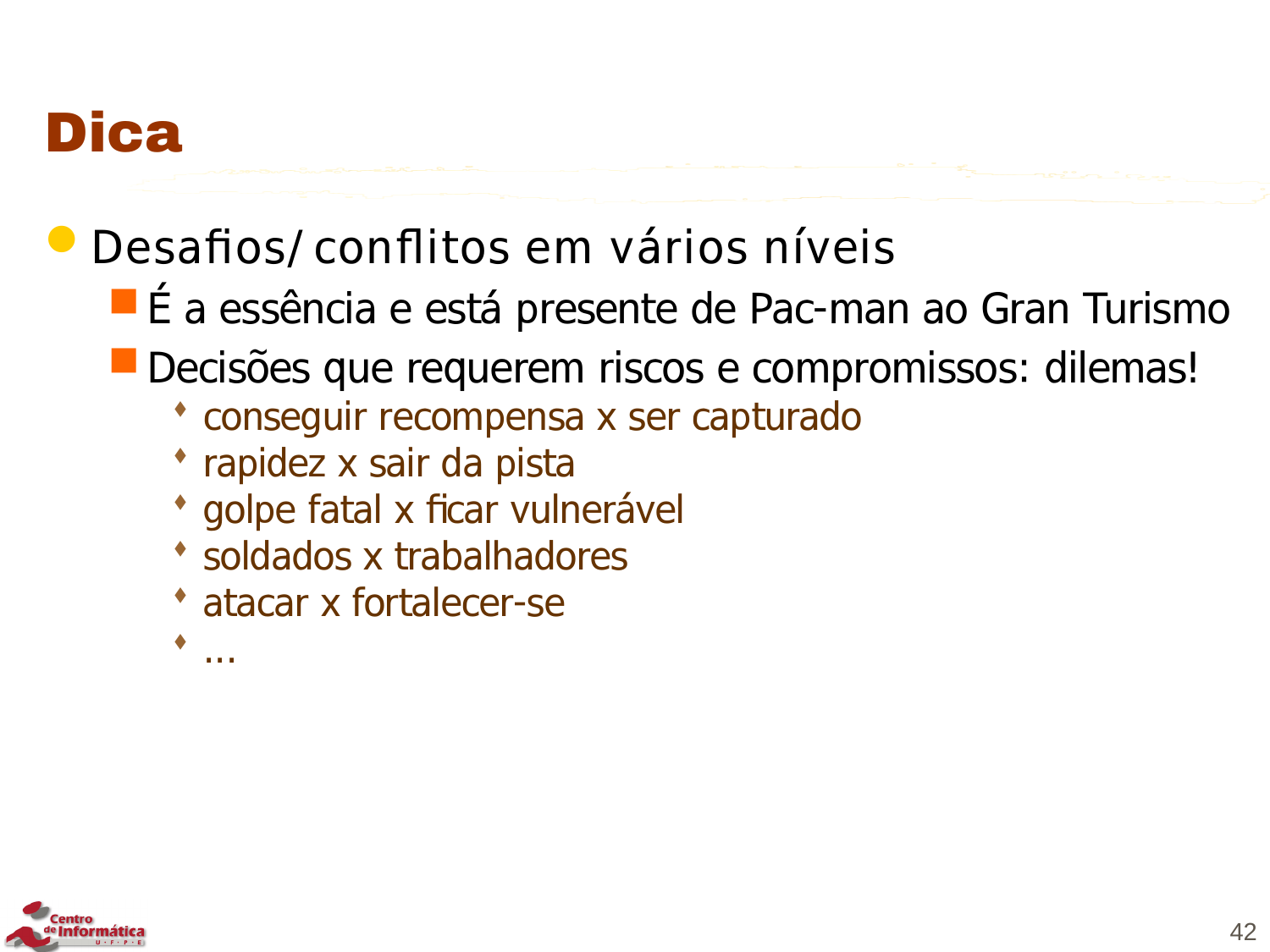

# Dica
Desafios/conflitos em vários níveis
É a essência e está presente de Pac-man ao Gran Turismo
Decisões que requerem riscos e compromissos: dilemas!
conseguir recompensa x ser capturado
rapidez x sair da pista
golpe fatal x ficar vulnerável
soldados x trabalhadores
atacar x fortalecer-se
...

42